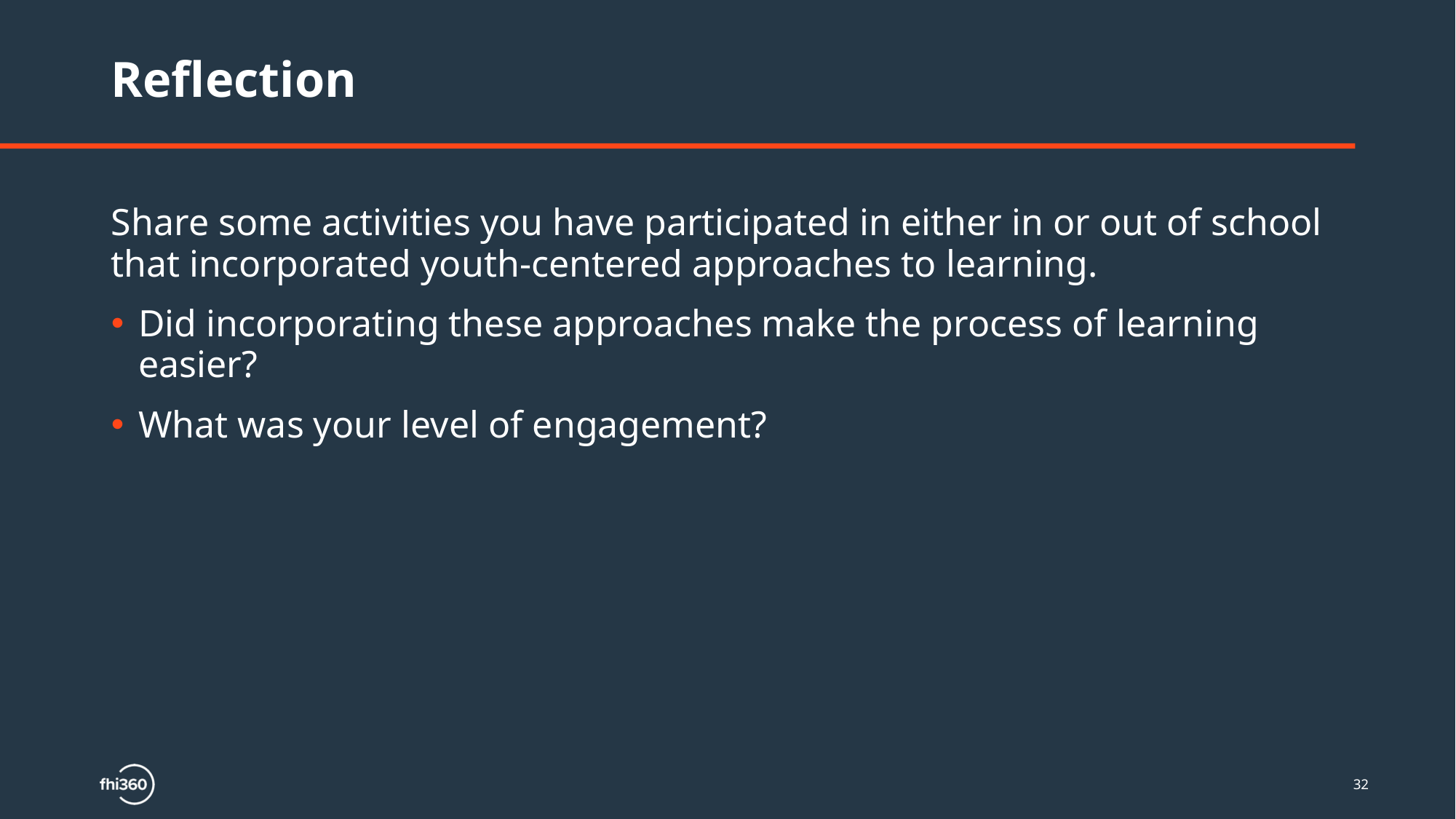

# Reflection
Share some activities you have participated in either in or out of school that incorporated youth-centered approaches to learning.
Did incorporating these approaches make the process of learning easier?
What was your level of engagement?